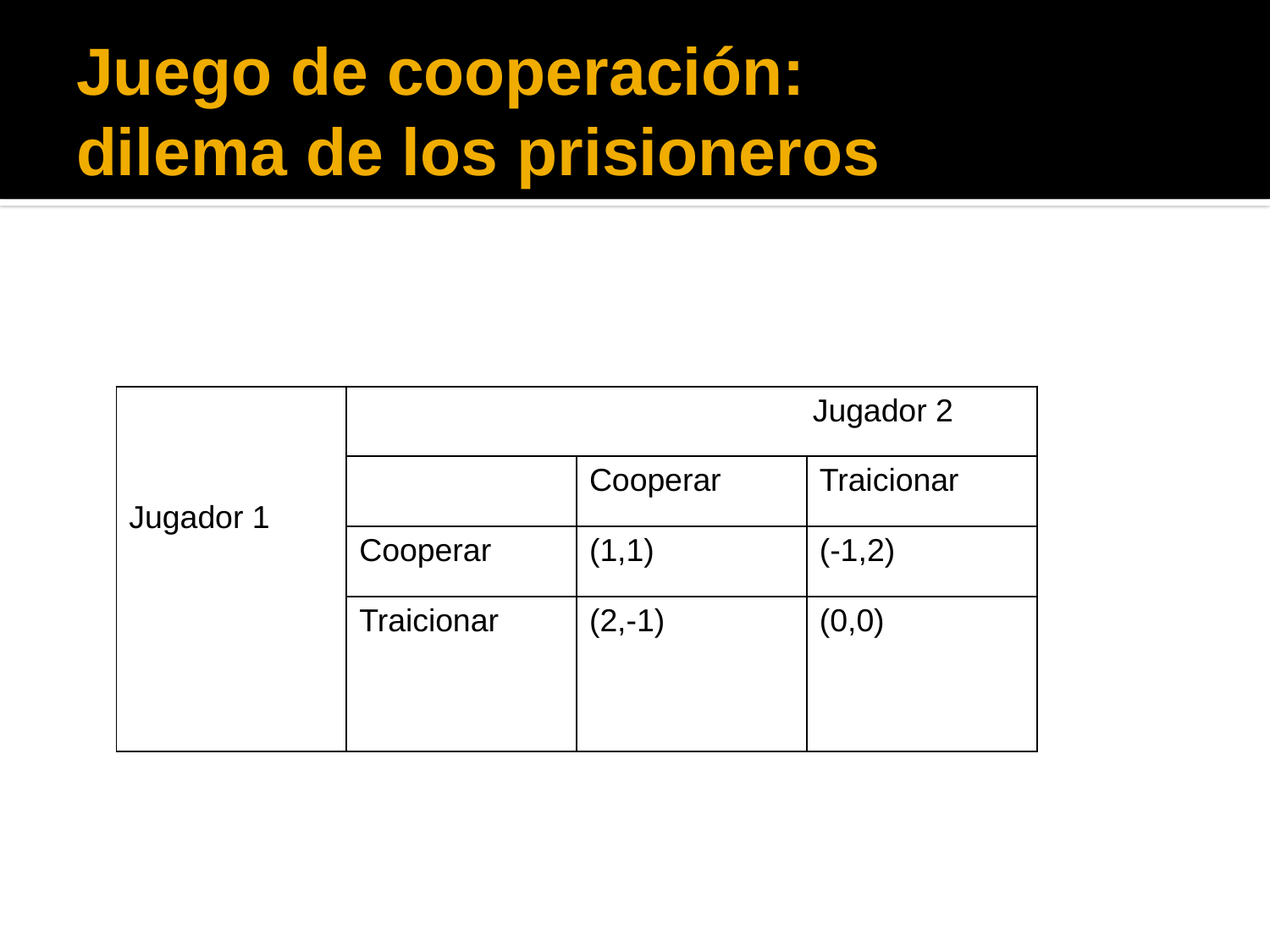

# Juego de cooperación: dilema de los prisioneros
| Jugador 1 | Jugador 2 |  |  |
| --- | --- | --- | --- |
|  |  | Cooperar | Traicionar |
|  | Cooperar | (1,1) | (-1,2) |
|  | Traicionar | (2,-1) | (0,0) |